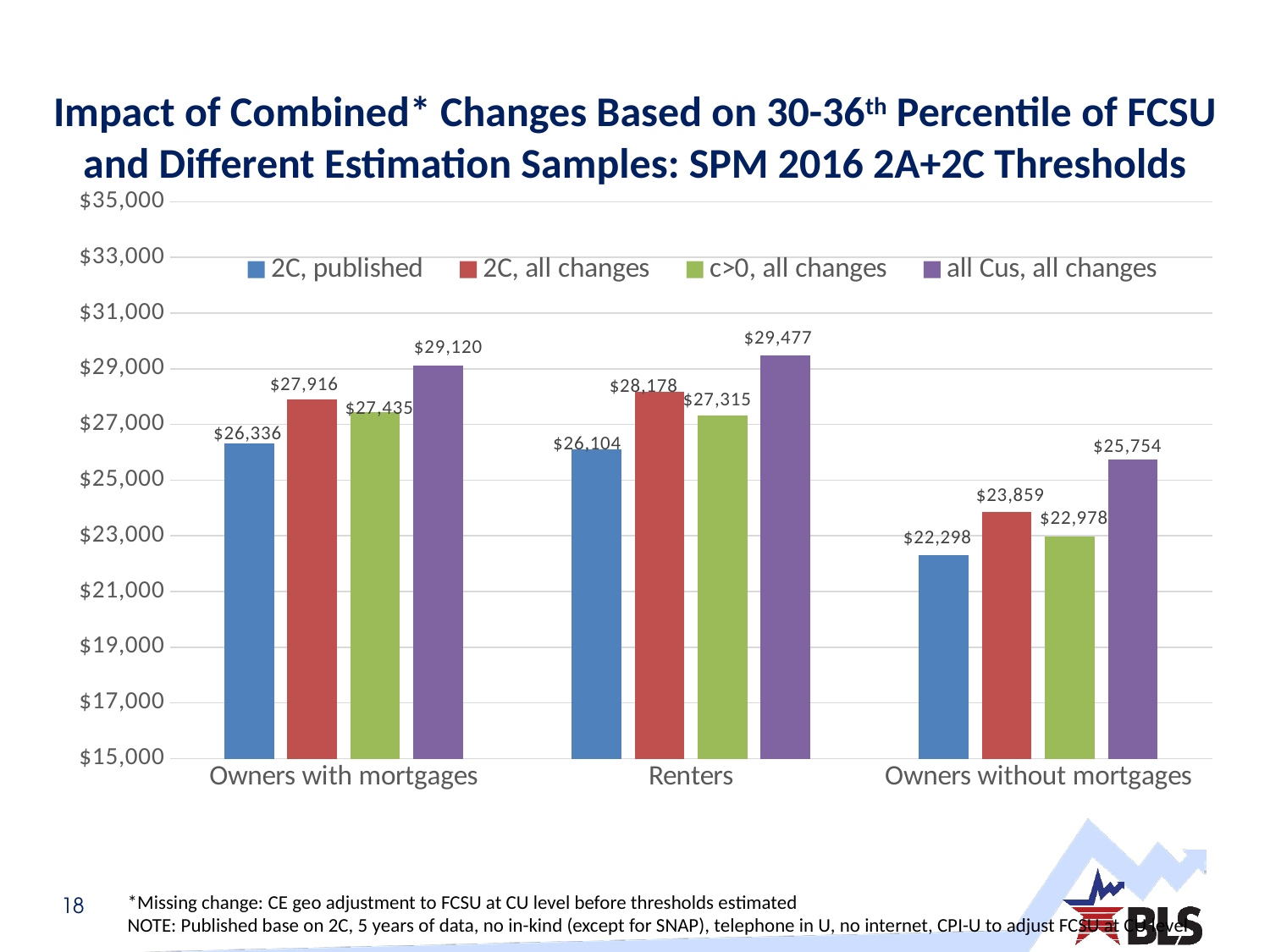

# Impact of Combined* Changes Based on 30-36th Percentile of FCSU and Different Estimation Samples: SPM 2016 2A+2C Thresholds

### Chart

| Category | 2C, published | 2C, all changes | c>0, all changes | all Cus, all changes |
|---|---|---|---|---|
| Owners with mortgages | 26335.619055 | 27915.8611296232 | 27435.2740288925 | 29119.9811166067 |
| Renters | 26104.306345 | 28177.5066707566 | 27315.2908711798 | 29477.3996605505 |
| Owners without mortgages | 22298.214204 | 23859.4770035384 | 22978.2004703775 | 25753.7952559764 |
*Missing change: CE geo adjustment to FCSU at CU level before thresholds estimated
NOTE: Published base on 2C, 5 years of data, no in-kind (except for SNAP), telephone in U, no internet, CPI-U to adjust FCSU at CU level
18